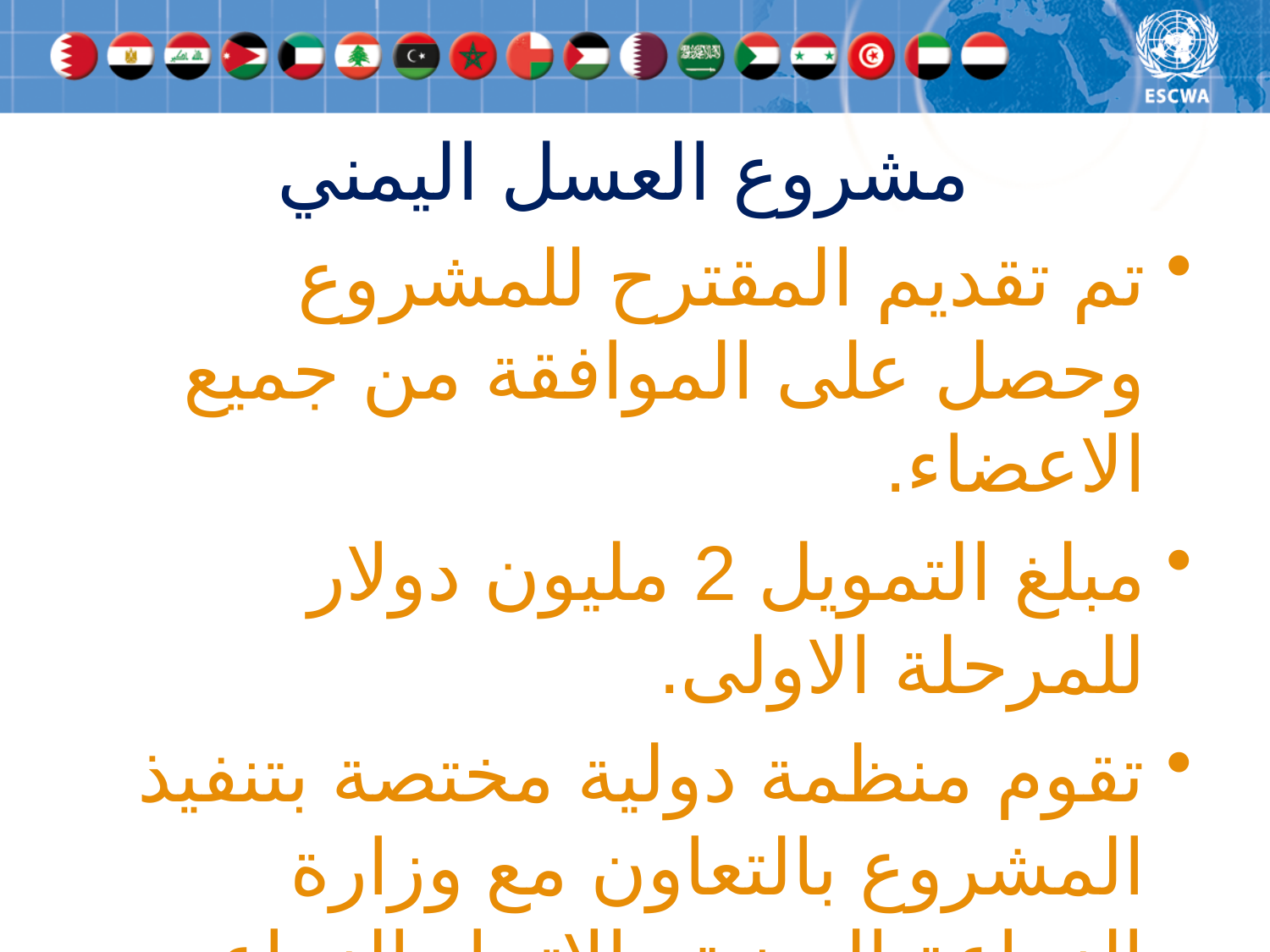

# مشروع العسل اليمني
تم تقديم المقترح للمشروع وحصل على الموافقة من جميع الاعضاء.
مبلغ التمويل 2 مليون دولار للمرحلة الاولى.
تقوم منظمة دولية مختصة بتنفيذ المشروع بالتعاون مع وزارة الزراعة اليمنية والاتحاد الزراعي واتحاد النحالين.